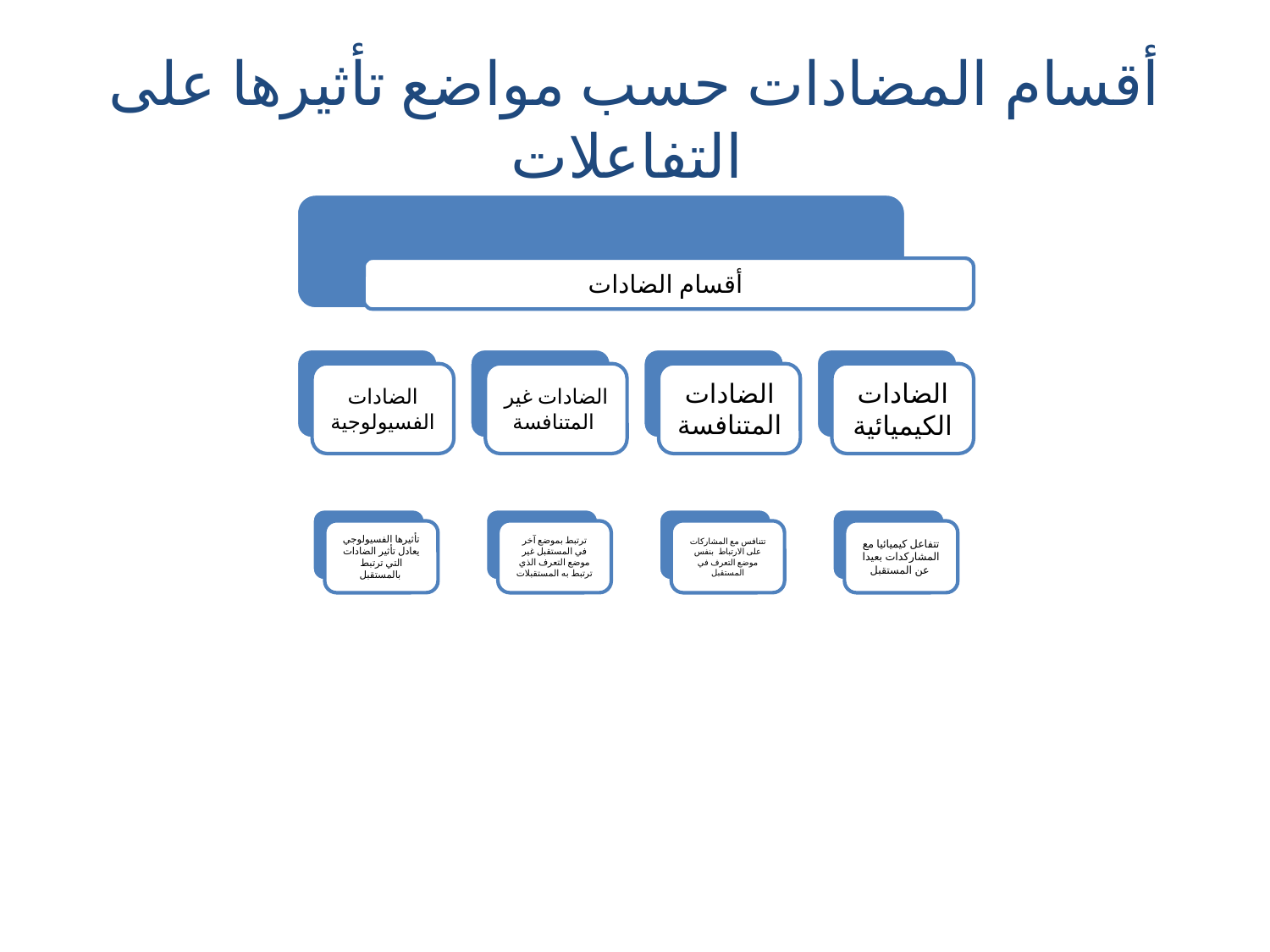

# أقسام المضادات حسب مواضع تأثيرها على التفاعلات
أقسام الضادات
الضادات الفسيولوجية
تأثيرها الفسيولوجي يعادل تأثير الضادات التي ترتبط بالمستقبل
الضادات غير المتنافسة
الضادات المتنافسة
الضادات الكيميائية
تتفاعل كيميائيا مع المشاركدات بعيدا عن المستقبل